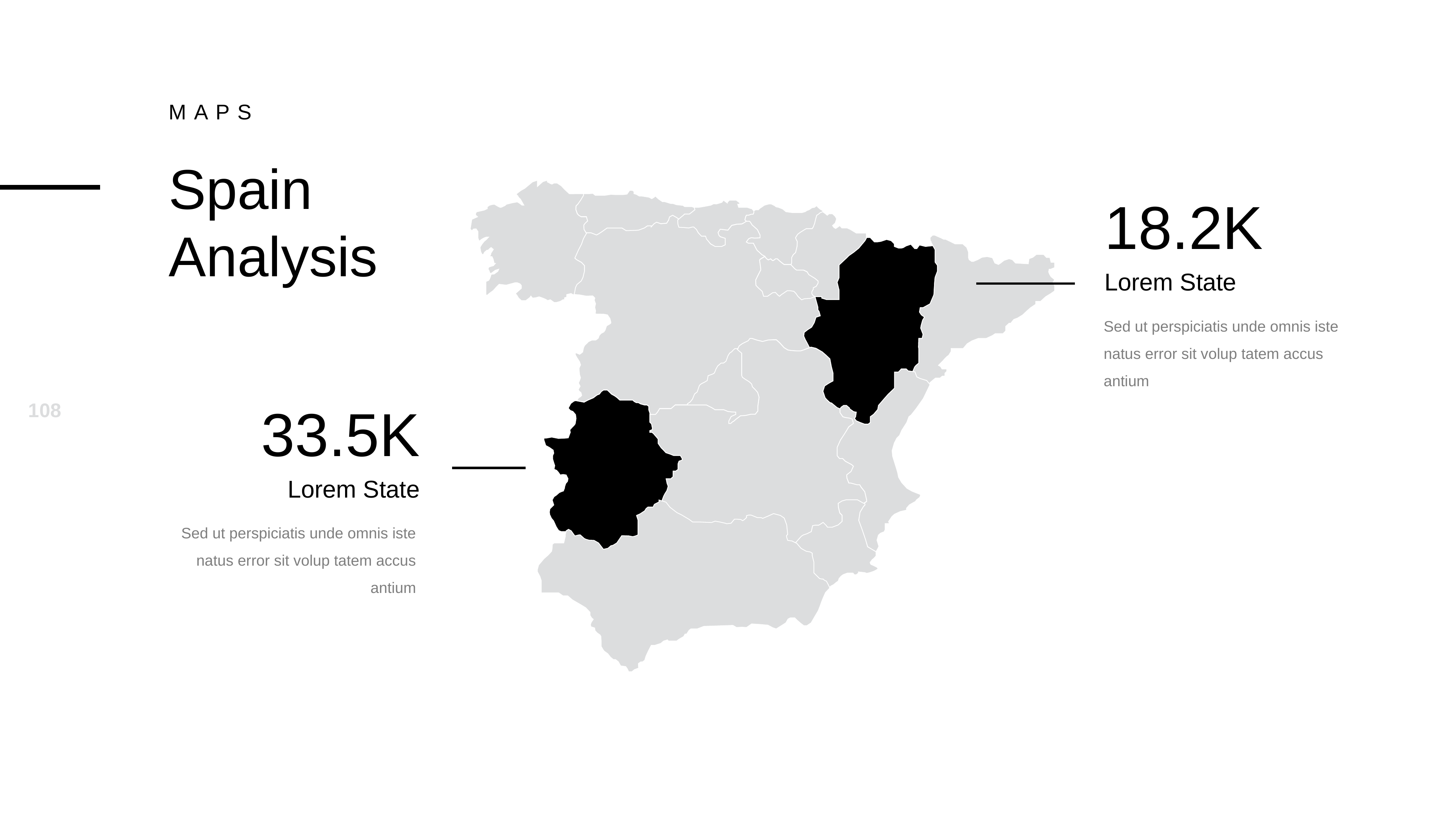

maps
Spain
Analysis

18.2K
Lorem State
Sed ut perspiciatis unde omnis iste natus error sit volup tatem accus antium
33.5K
Lorem State
Sed ut perspiciatis unde omnis iste natus error sit volup tatem accus antium